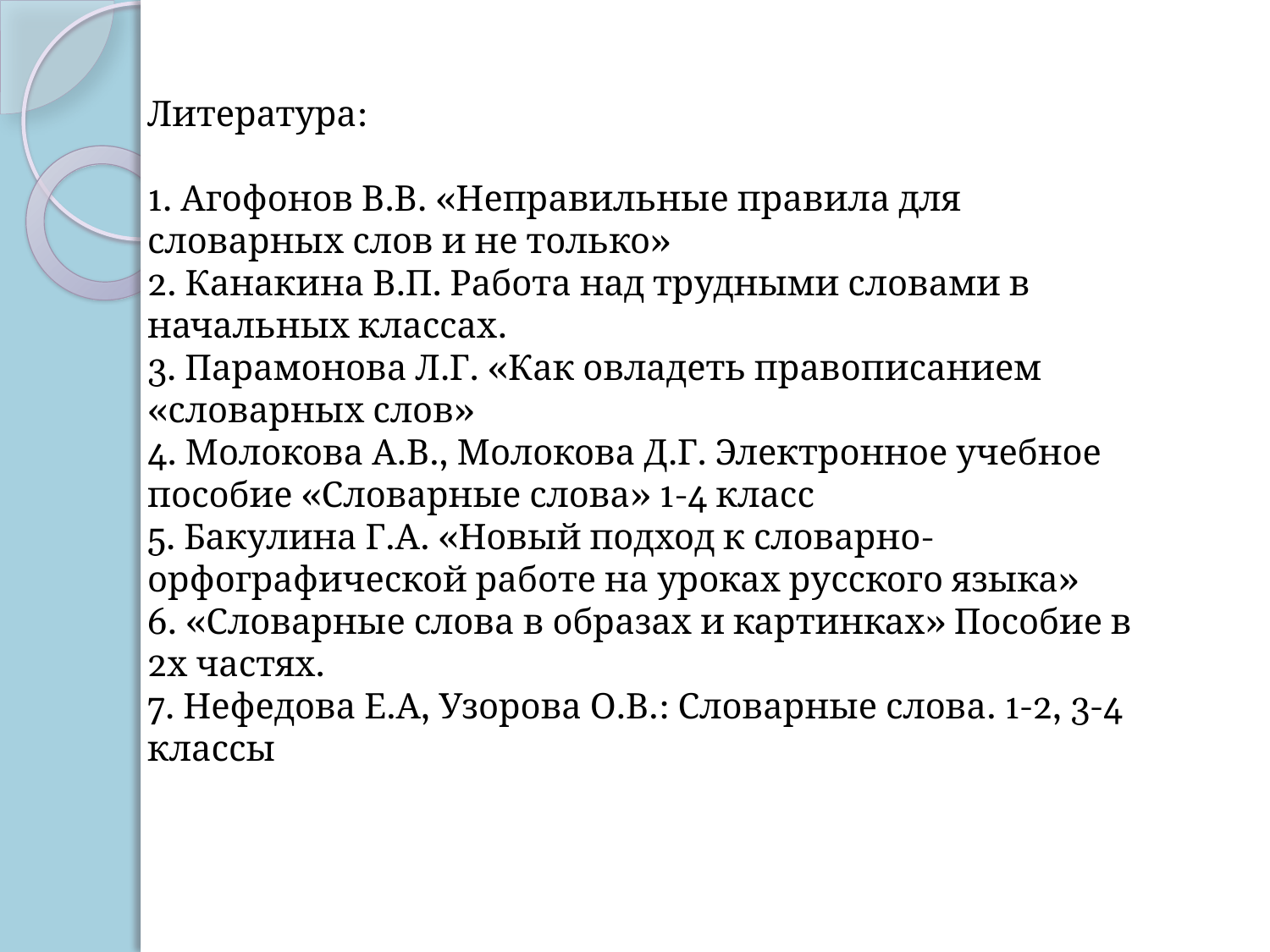

Литература:

1. Агофонов В.В. «Неправильные правила для словарных слов и не только»
2. Канакина В.П. Работа над трудными словами в начальных классах.
3. Парамонова Л.Г. «Как овладеть правописанием «словарных слов»
4. Молокова А.В., Молокова Д.Г. Электронное учебное пособие «Словарные слова» 1-4 класс
5. Бакулина Г.А. «Новый подход к словарно-орфографической работе на уроках русского языка»
6. «Словарные слова в образах и картинках» Пособие в 2х частях.
7. Нефедова Е.А, Узорова О.В.: Словарные слова. 1-2, 3-4 классы